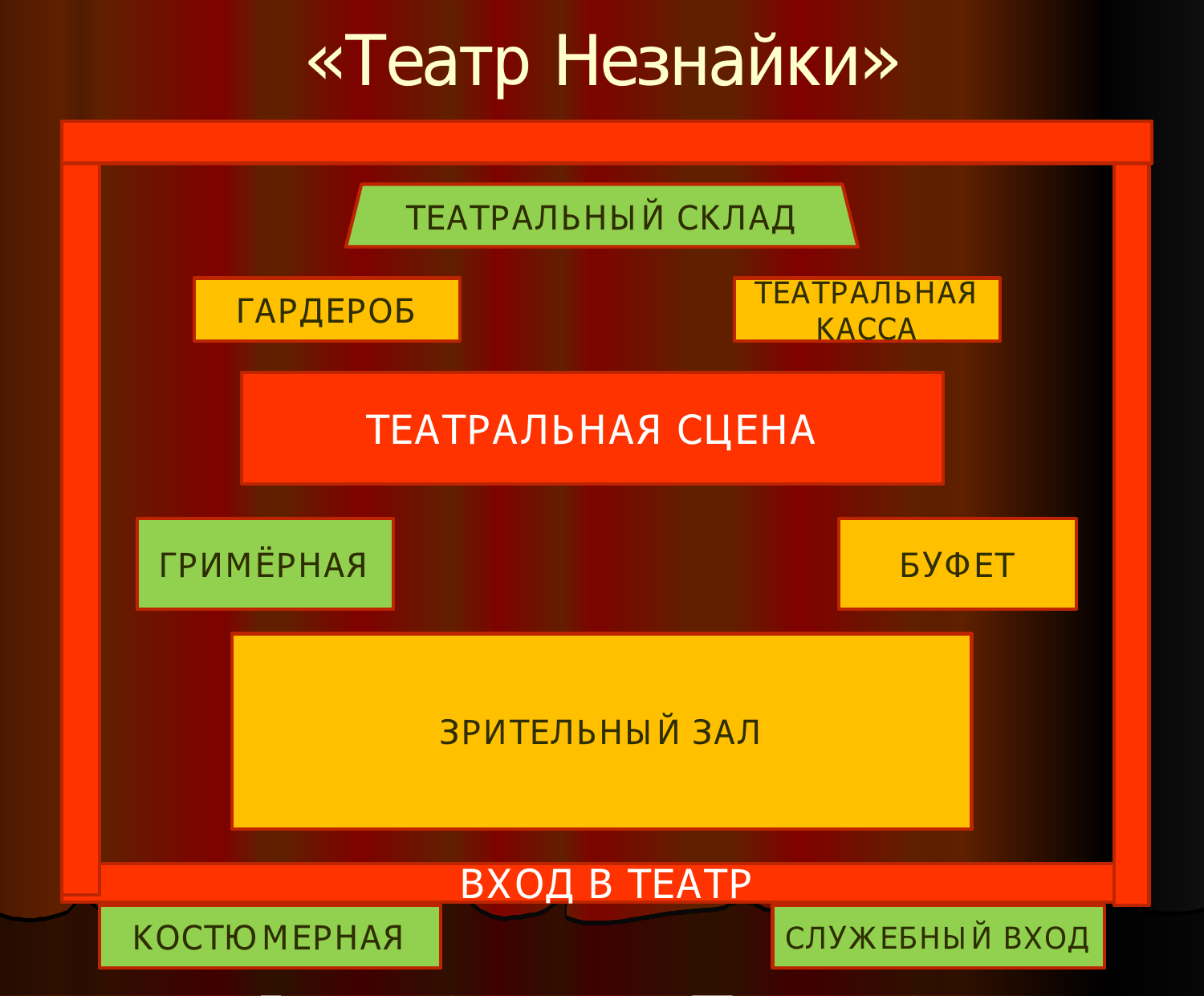

«Театр Незнайки»

ТЕАТРАЛЬНЫЙ СКЛАД
ГАРДЕРОБ
ТЕАТРАЛЬНАЯ КАССА
ТЕАТРАЛЬНАЯ СЦЕНА
ГРИМЁРНАЯ
БУФЕТ
ЗРИТЕЛЬНЫЙ ЗАЛ
 ВХОД В ТЕАТР
КОСТЮМЕРНАЯ
СЛУЖЕБНЫЙ ВХОД